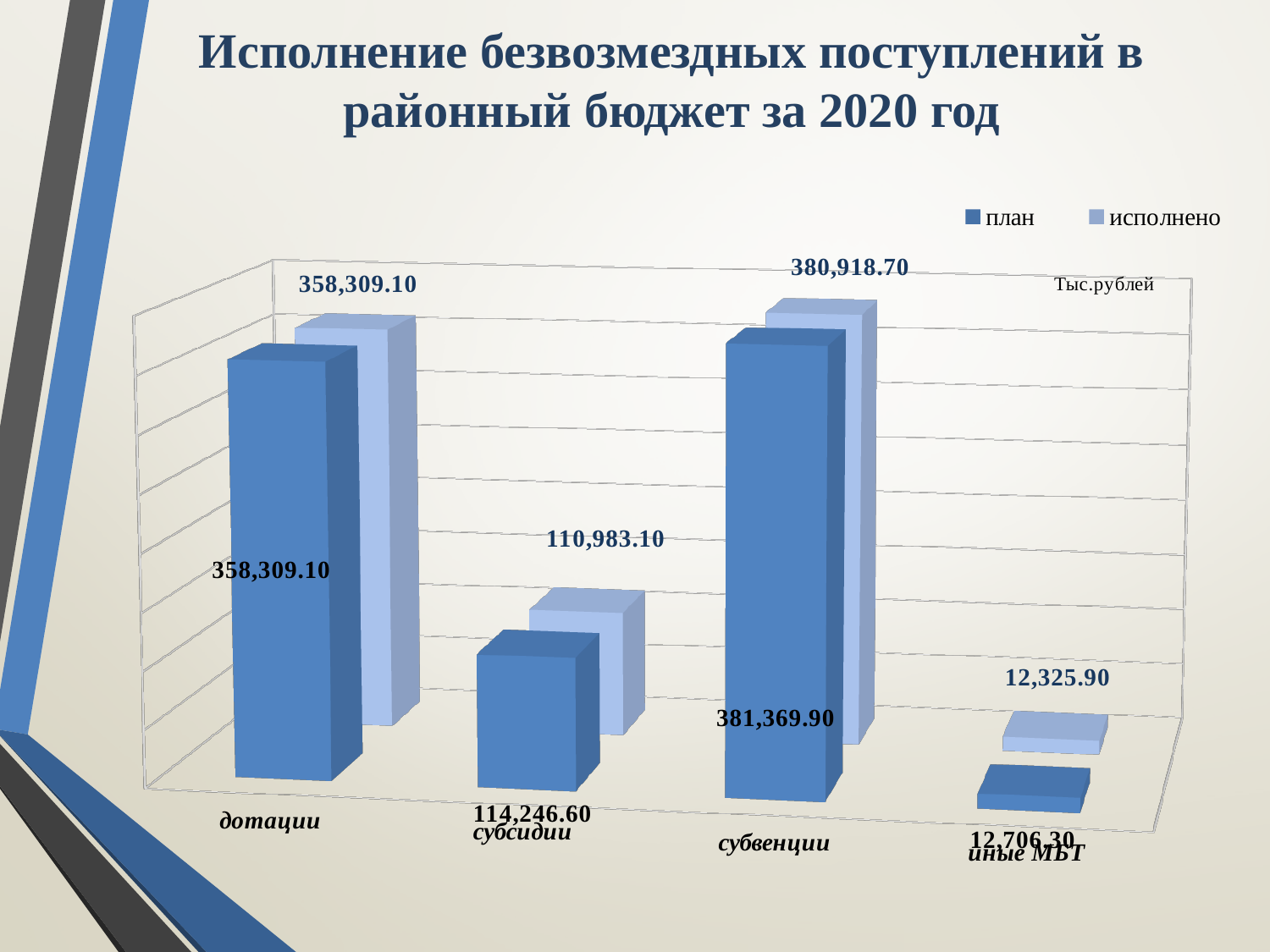

# Исполнение безвозмездных поступлений в районный бюджет за 2020 год

[unsupported chart]